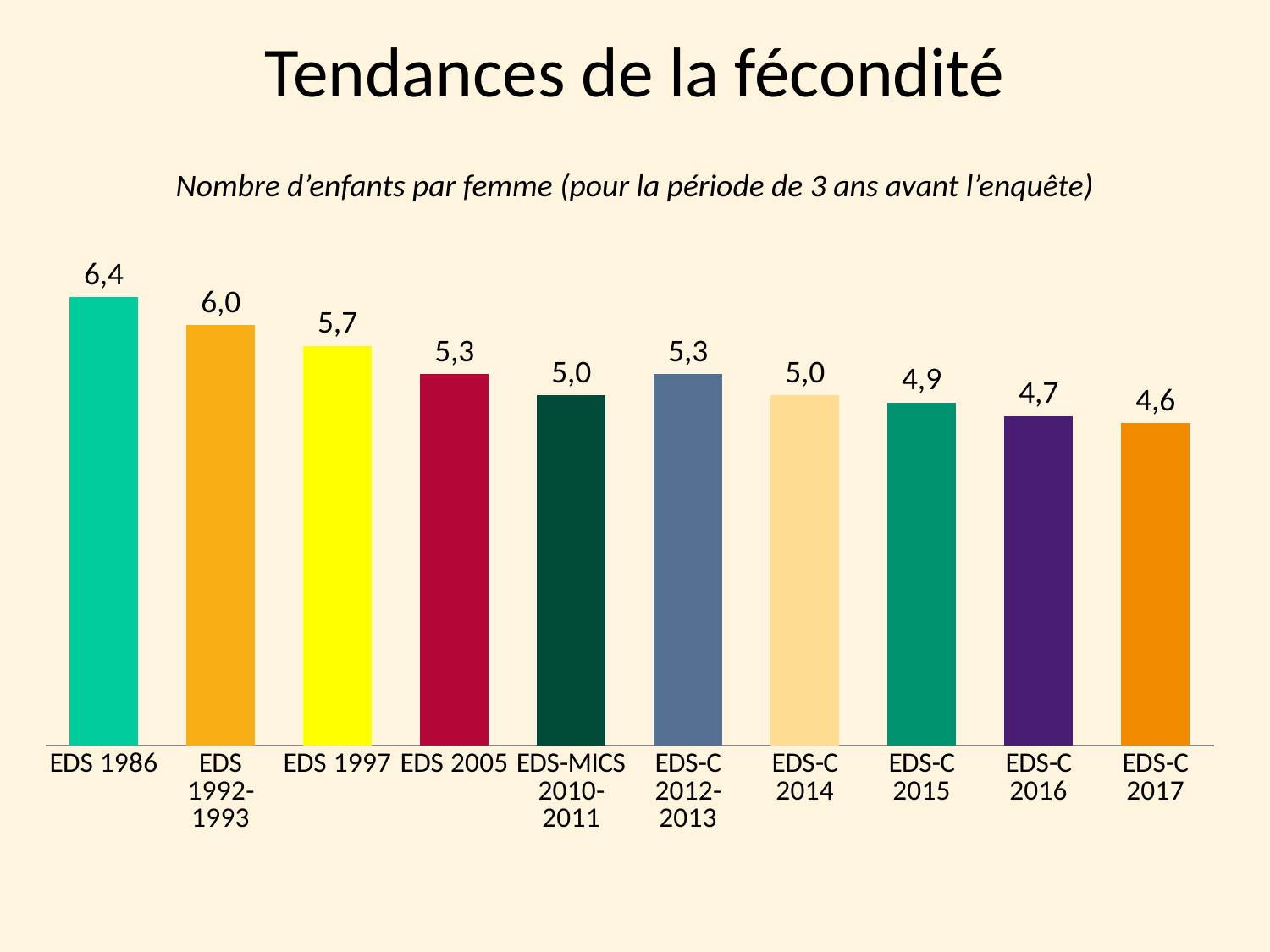

Tendances de la fécondité
Nombre d’enfants par femme (pour la période de 3 ans avant l’enquête)

### Chart

| Category | Category 1 |
|---|---|
| EDS 1986 | 6.4 |
| EDS 1992-1993 | 6.0 |
| EDS 1997 | 5.7 |
| EDS 2005 | 5.3 |
| EDS-MICS 2010-2011 | 5.0 |
| EDS-C 2012-2013 | 5.3 |
| EDS-C 2014 | 5.0 |
| EDS-C 2015 | 4.9 |
| EDS-C 2016 | 4.7 |
| EDS-C 2017 | 4.6 |